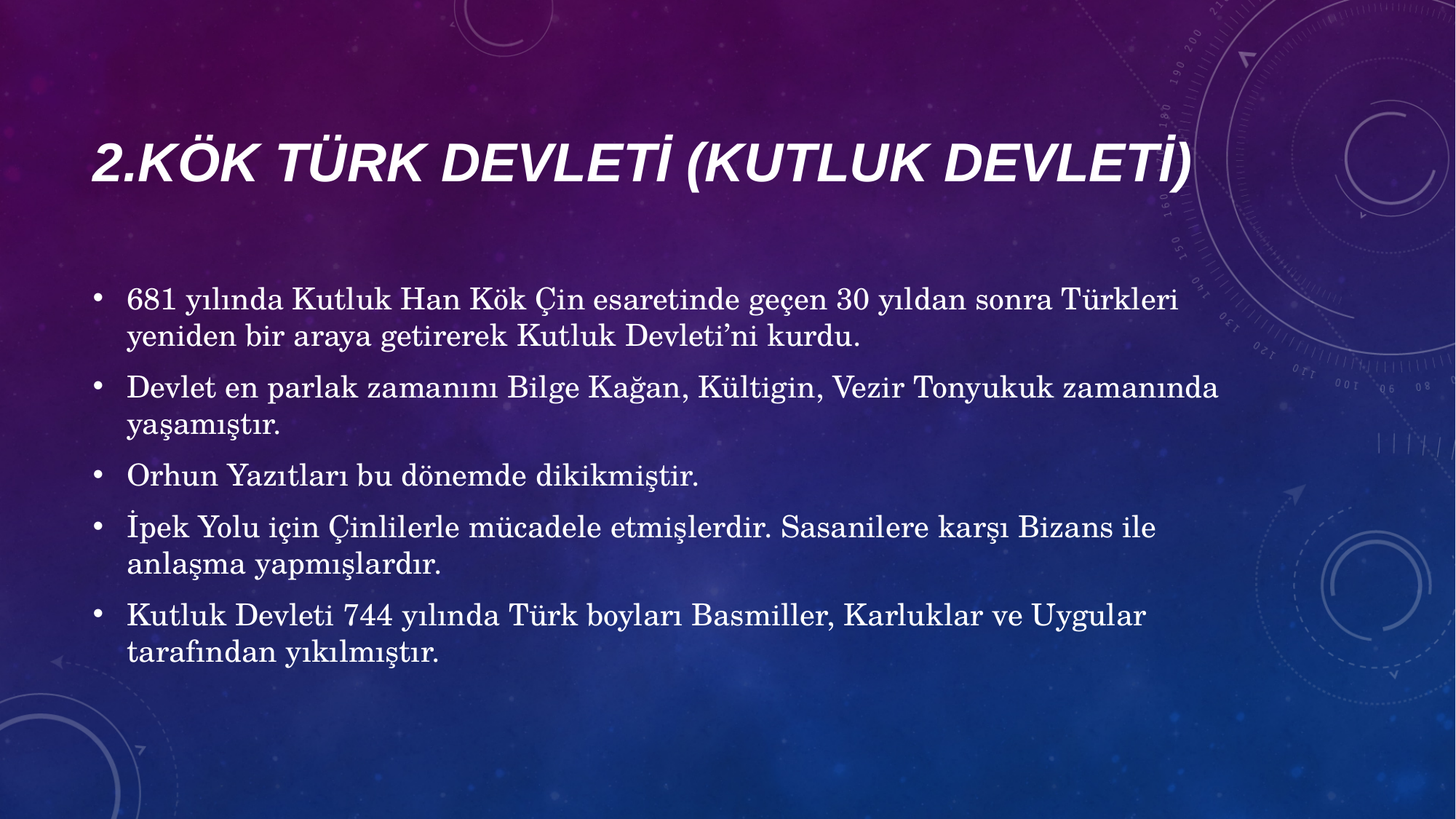

# 2.Kök Türk Devleti (Kutluk Devleti)
681 yılında Kutluk Han Kök Çin esaretinde geçen 30 yıldan sonra Türkleri yeniden bir araya getirerek Kutluk Devleti’ni kurdu.
Devlet en parlak zamanını Bilge Kağan, Kültigin, Vezir Tonyukuk zamanında yaşamıştır.
Orhun Yazıtları bu dönemde dikikmiştir.
İpek Yolu için Çinlilerle mücadele etmişlerdir. Sasanilere karşı Bizans ile anlaşma yapmışlardır.
Kutluk Devleti 744 yılında Türk boyları Basmiller, Karluklar ve Uygular tarafından yıkılmıştır.